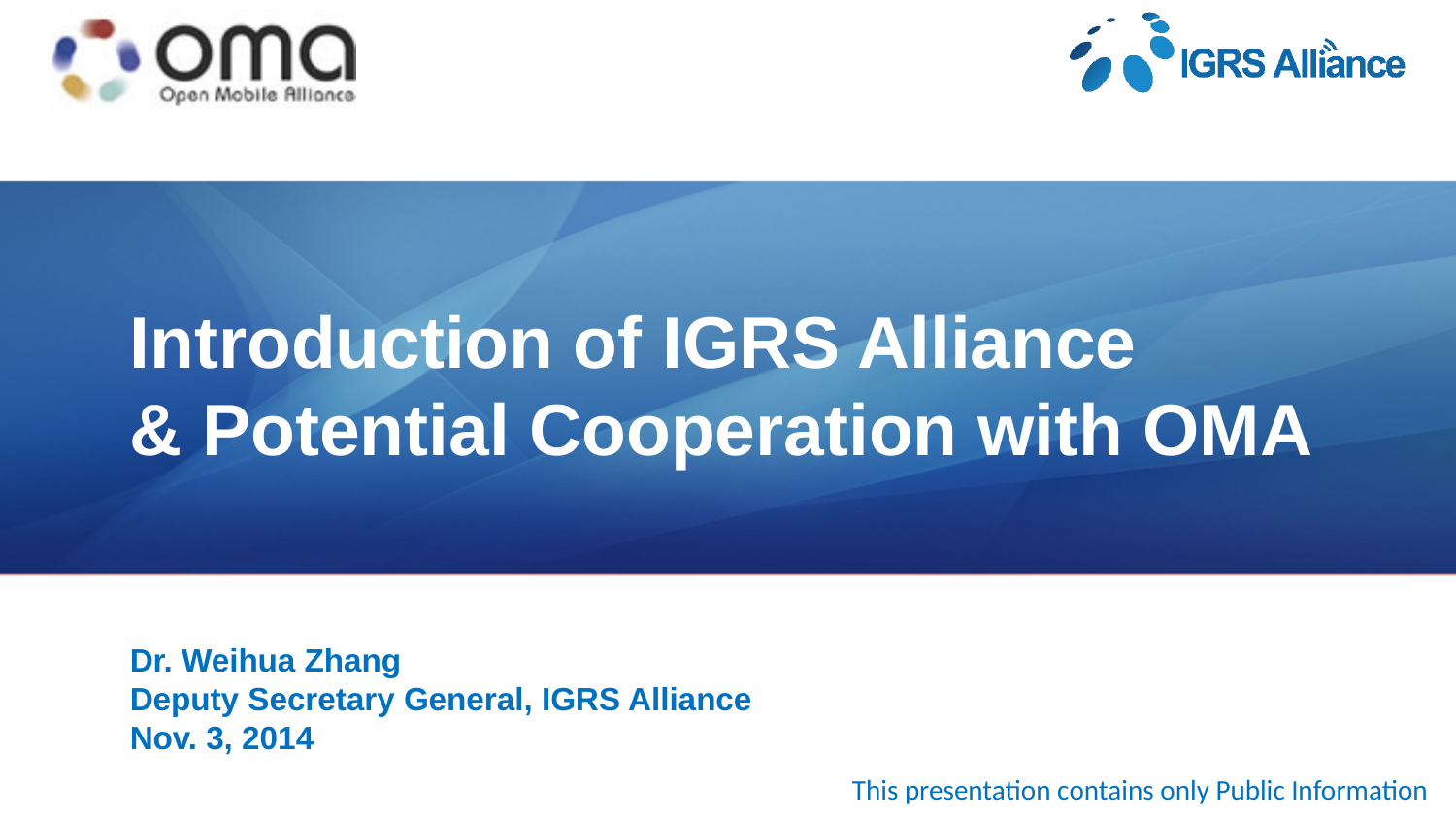

Introduction of IGRS Alliance
& Potential Cooperation with OMA
Dr. Weihua Zhang
Deputy Secretary General, IGRS Alliance
Nov. 3, 2014
This presentation contains only Public Information